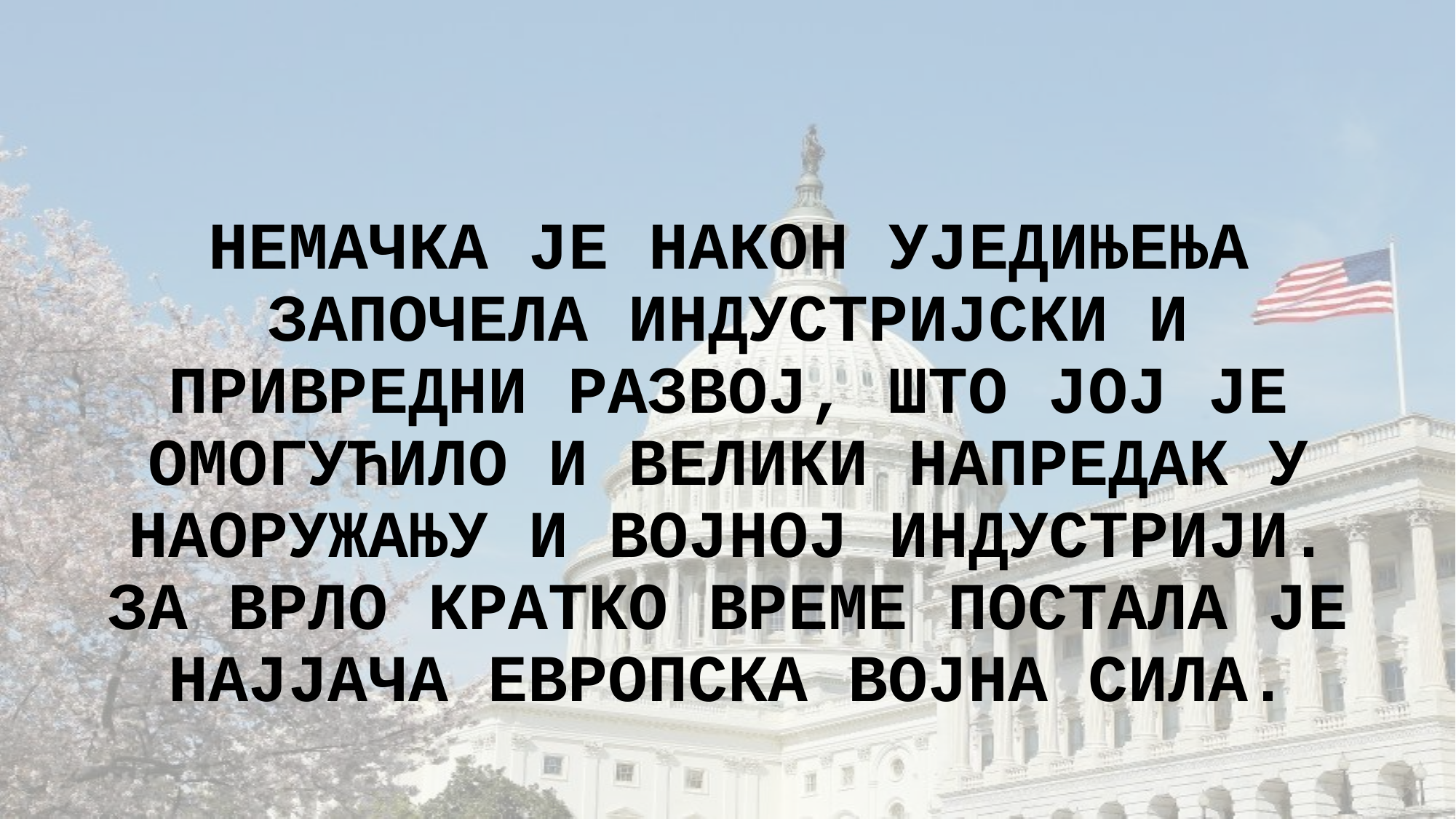

# НЕМАЧКА ЈЕ НАКОН УЈЕДИЊЕЊА ЗАПОЧЕЛА ИНДУСТРИЈСКИ И ПРИВРЕДНИ РАЗВОЈ, ШТО ЈОЈ ЈЕ ОМОГУЋИЛО И ВЕЛИКИ НАПРЕДАК У НАОРУЖАЊУ И ВОЈНОЈ ИНДУСТРИЈИ. ЗА ВРЛО КРАТКО ВРЕМЕ ПОСТАЛА ЈЕ НАЈЈАЧА ЕВРОПСКА ВОЈНА СИЛА.